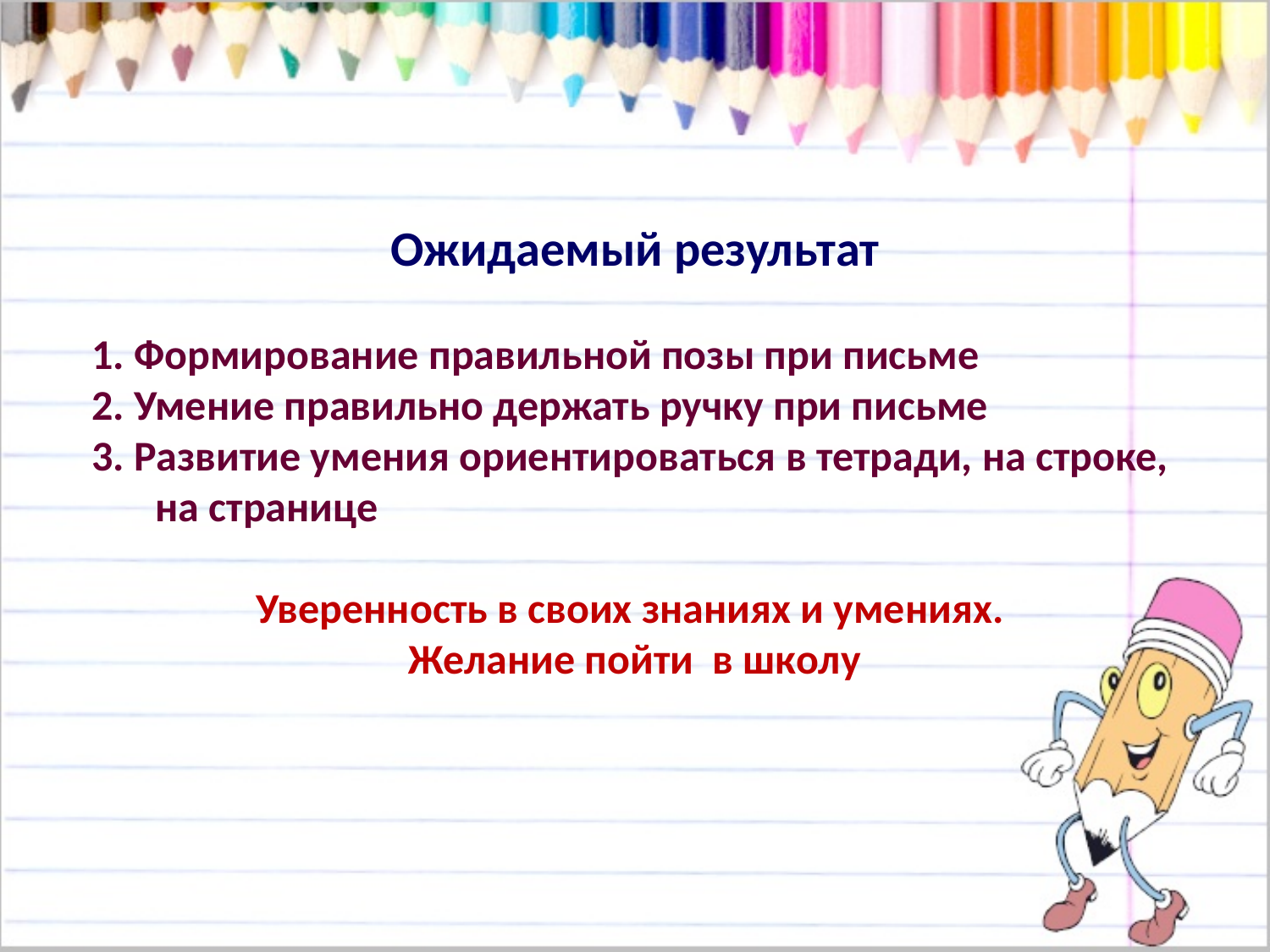

Ожидаемый результат

1. Формирование правильной позы при письме
2. Умение правильно держать ручку при письме
3. Развитие умения ориентироваться в тетради, на строке, на странице

Уверенность в своих знаниях и умениях.
 Желание пойти  в школу